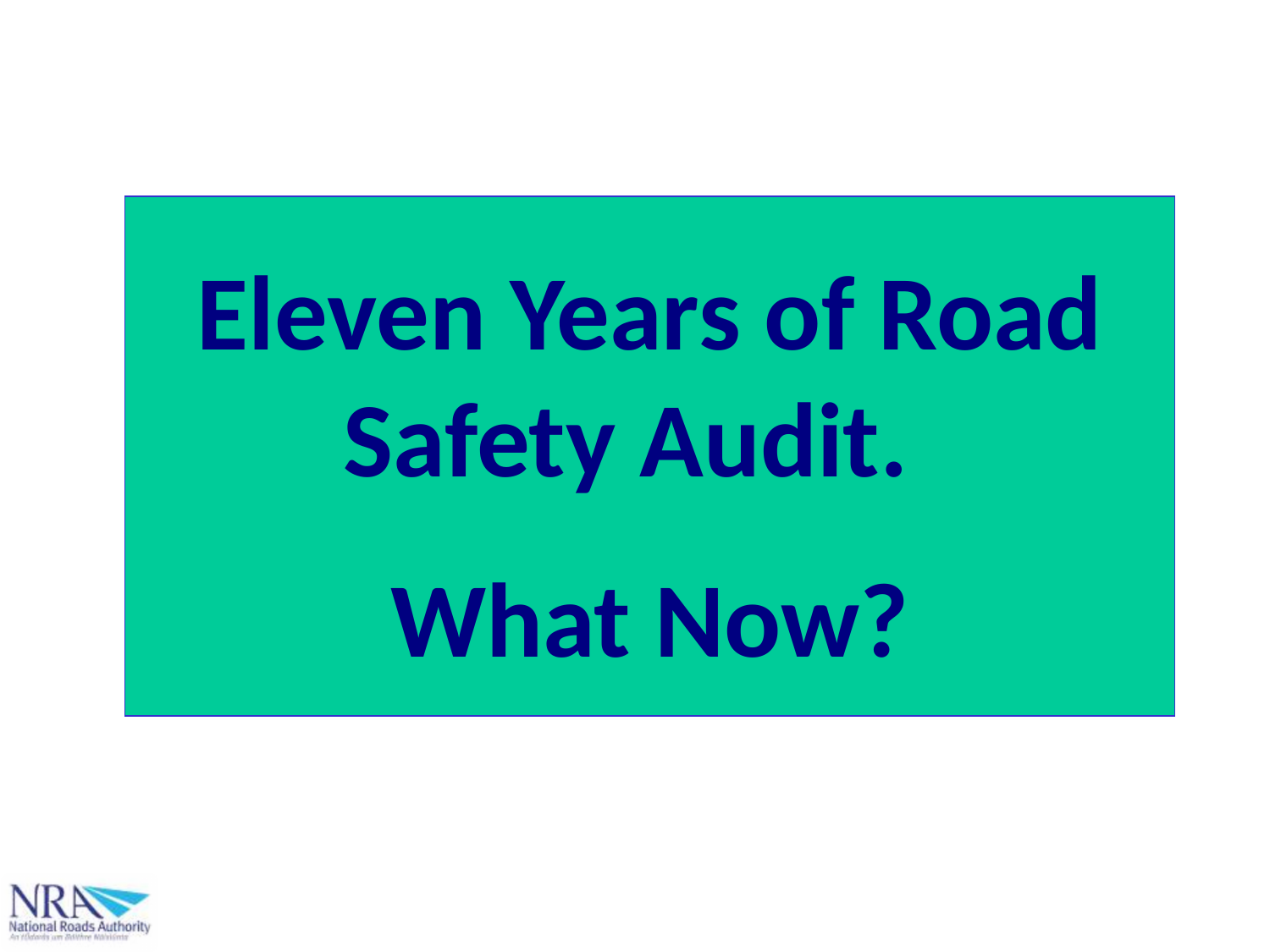

Eleven Years of Road Safety Audit.
What Now?